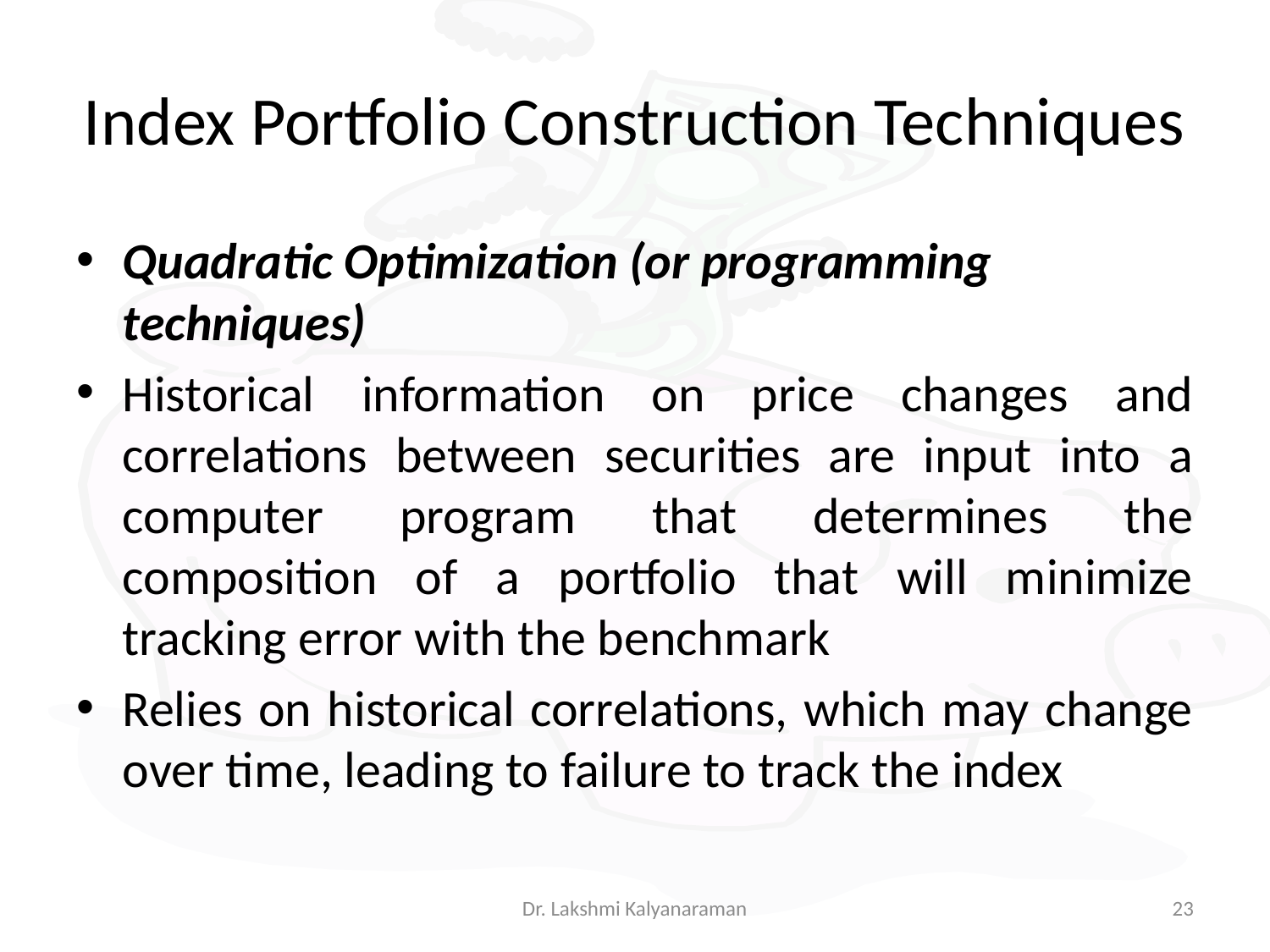

# Index Portfolio Construction Techniques
Quadratic Optimization (or programming techniques)
Historical information on price changes and correlations between securities are input into a computer program that determines the composition of a portfolio that will minimize tracking error with the benchmark
Relies on historical correlations, which may change over time, leading to failure to track the index

Dr. Lakshmi Kalyanaraman
23